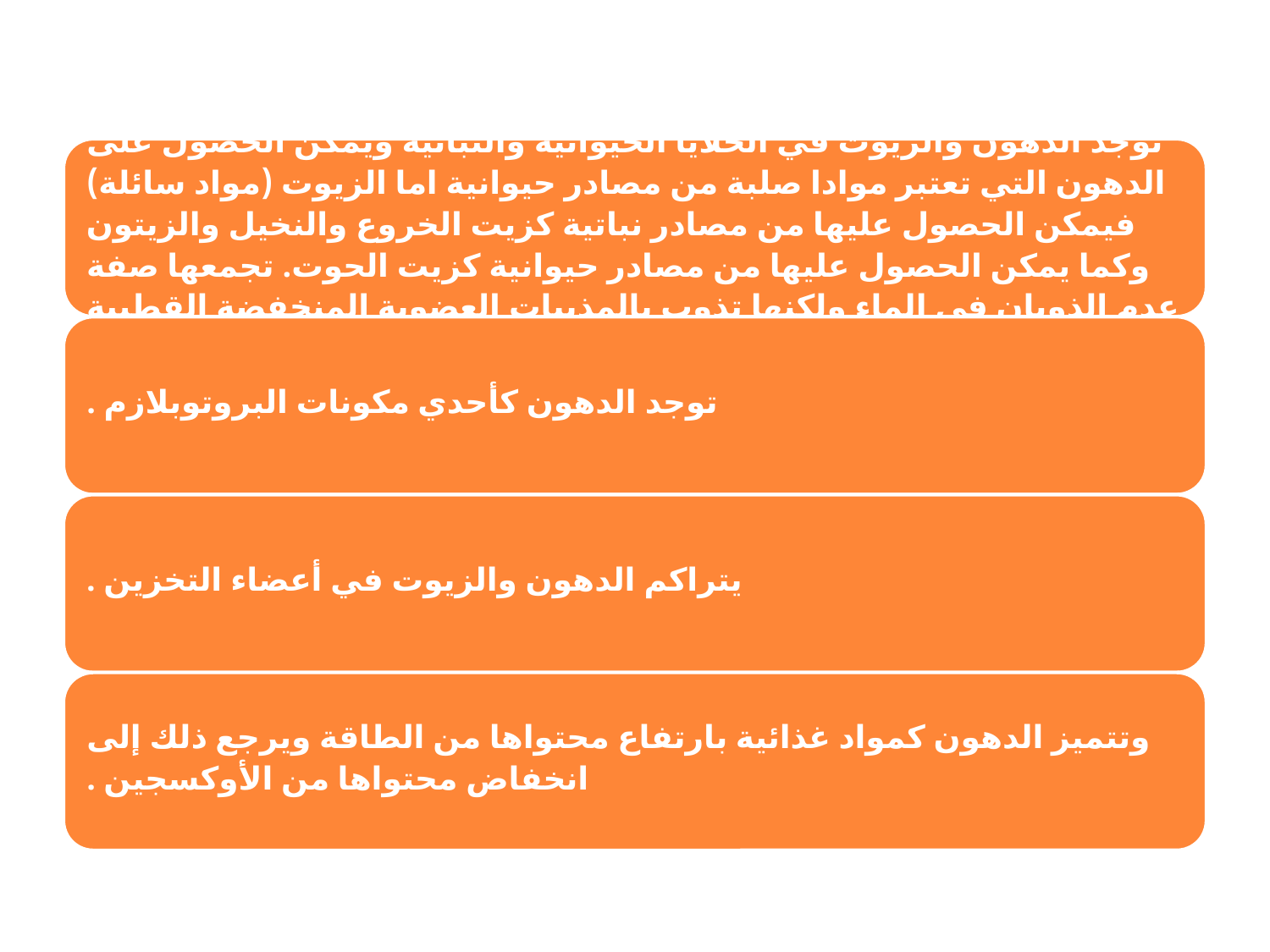

يتراكم الدهون والزيوت في أعضاء التخزين .